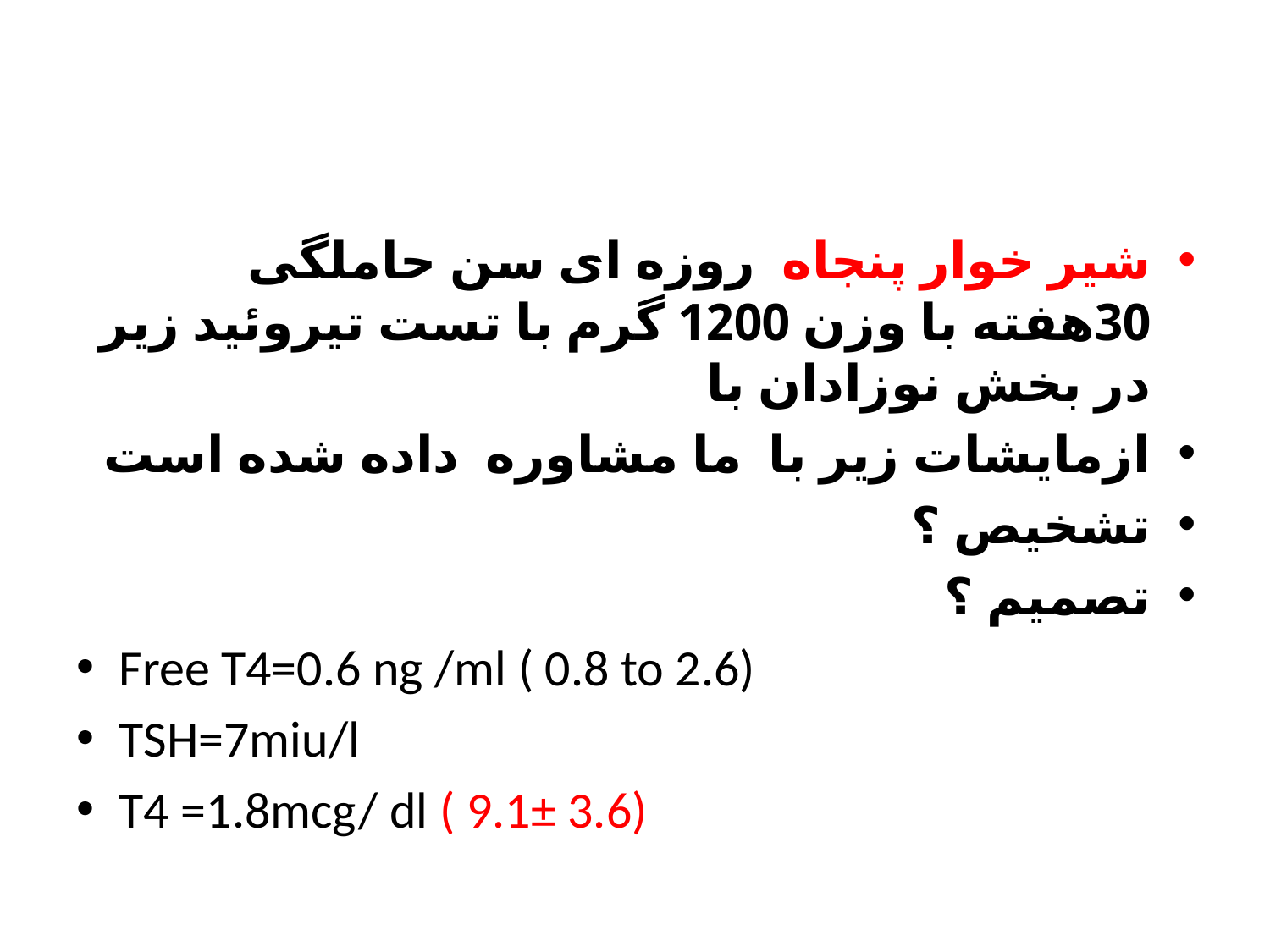

#
شیر خوار پنجاه  روزه ای سن حاملگی 30هفته با وزن 1200 گرم با تست تیروئید زیر در بخش نوزادان با
ازمایشات زیر با  ما مشاوره  داده شده است
تشخیص ؟
تصمیم ؟
Free T4=0.6 ng /ml ( 0.8 to 2.6)
TSH=7miu/l
T4 =1.8mcg/ dl ( 9.1± 3.6)